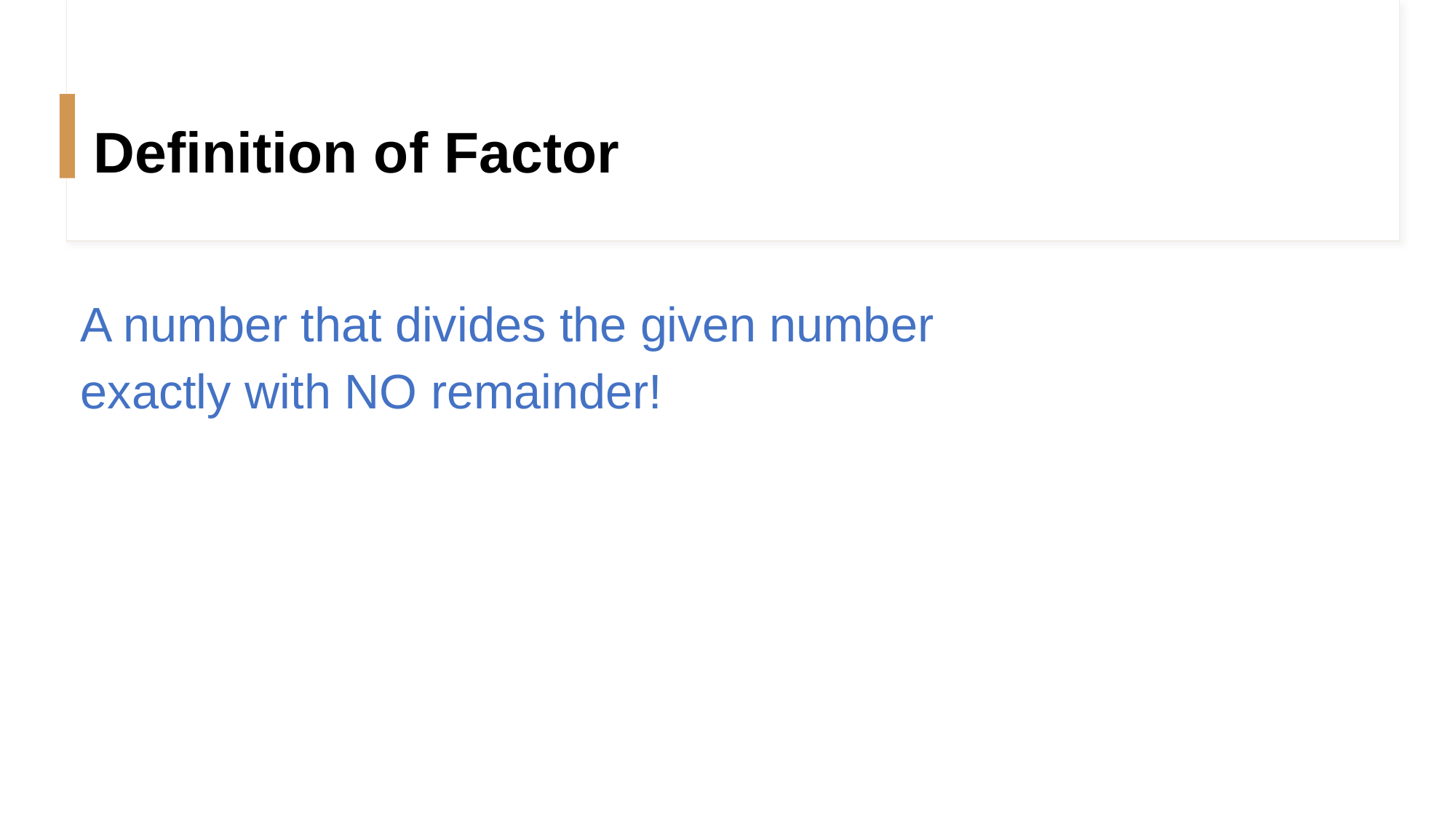

# Definition of Factor

A number that divides the given number exactly with NO remainder!